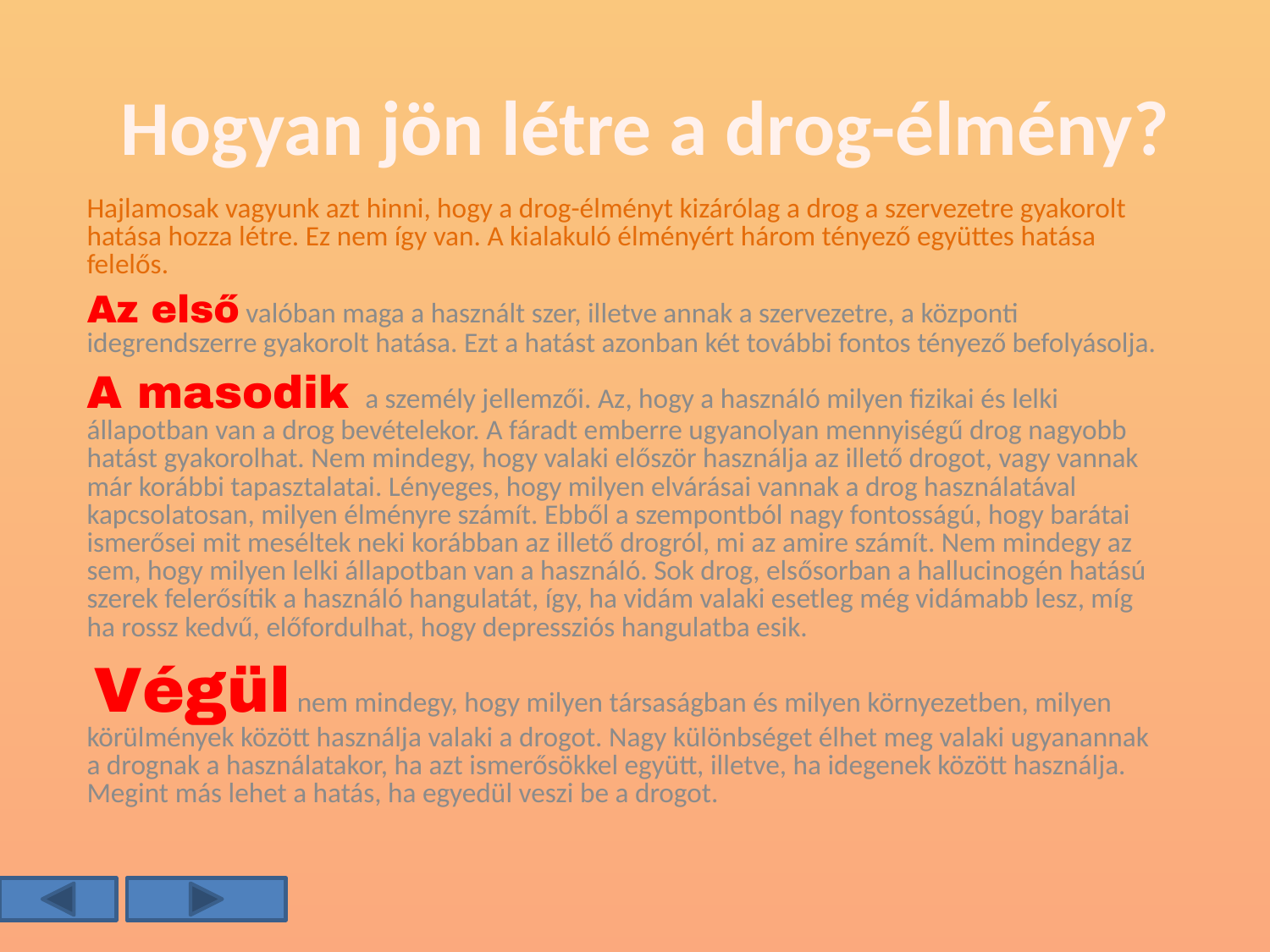

# Hogyan jön létre a drog-élmény?
Hajlamosak vagyunk azt hinni, hogy a drog-élményt kizárólag a drog a szervezetre gyakorolt hatása hozza létre. Ez nem így van. A kialakuló élményért három tényező együttes hatása felelős.
Az első valóban maga a használt szer, illetve annak a szervezetre, a központi idegrendszerre gyakorolt hatása. Ezt a hatást azonban két további fontos tényező befolyásolja.
A masodik a személy jellemzői. Az, hogy a használó milyen fizikai és lelki állapotban van a drog bevételekor. A fáradt emberre ugyanolyan mennyiségű drog nagyobb hatást gyakorolhat. Nem mindegy, hogy valaki először használja az illető drogot, vagy vannak már korábbi tapasztalatai. Lényeges, hogy milyen elvárásai vannak a drog használatával kapcsolatosan, milyen élményre számít. Ebből a szempontból nagy fontosságú, hogy barátai ismerősei mit meséltek neki korábban az illető drogról, mi az amire számít. Nem mindegy az sem, hogy milyen lelki állapotban van a használó. Sok drog, elsősorban a hallucinogén hatású szerek felerősítik a használó hangulatát, így, ha vidám valaki esetleg még vidámabb lesz, míg ha rossz kedvű, előfordulhat, hogy depressziós hangulatba esik.
 Végül nem mindegy, hogy milyen társaságban és milyen környezetben, milyen körülmények között használja valaki a drogot. Nagy különbséget élhet meg valaki ugyanannak a drognak a használatakor, ha azt ismerősökkel együtt, illetve, ha idegenek között használja. Megint más lehet a hatás, ha egyedül veszi be a drogot.